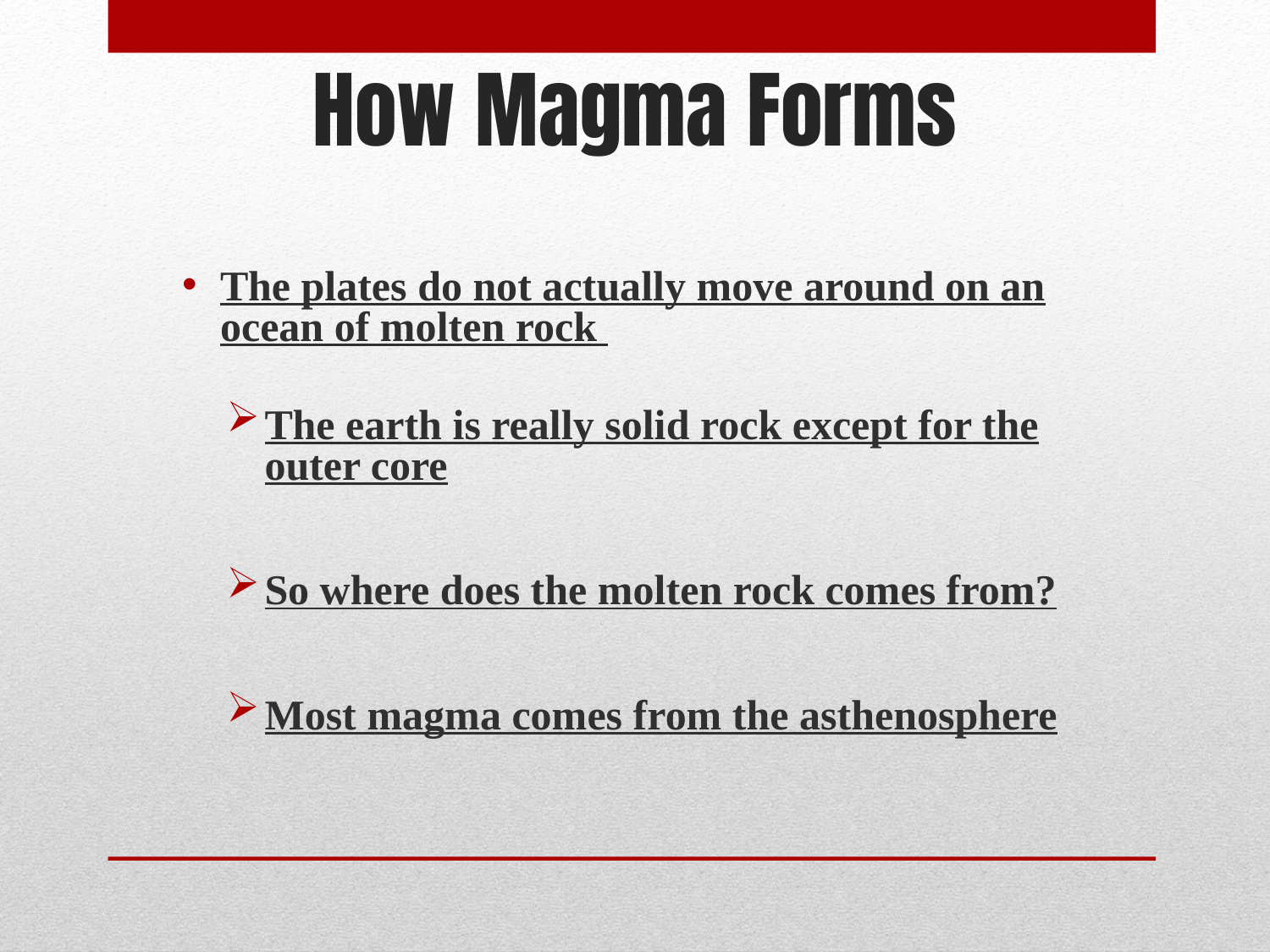

# How Magma Forms

The plates do not actually move around on an ocean of molten rock

The earth is really solid rock except for the outer core

So where does the molten rock comes from?

Most magma comes from the asthenosphere